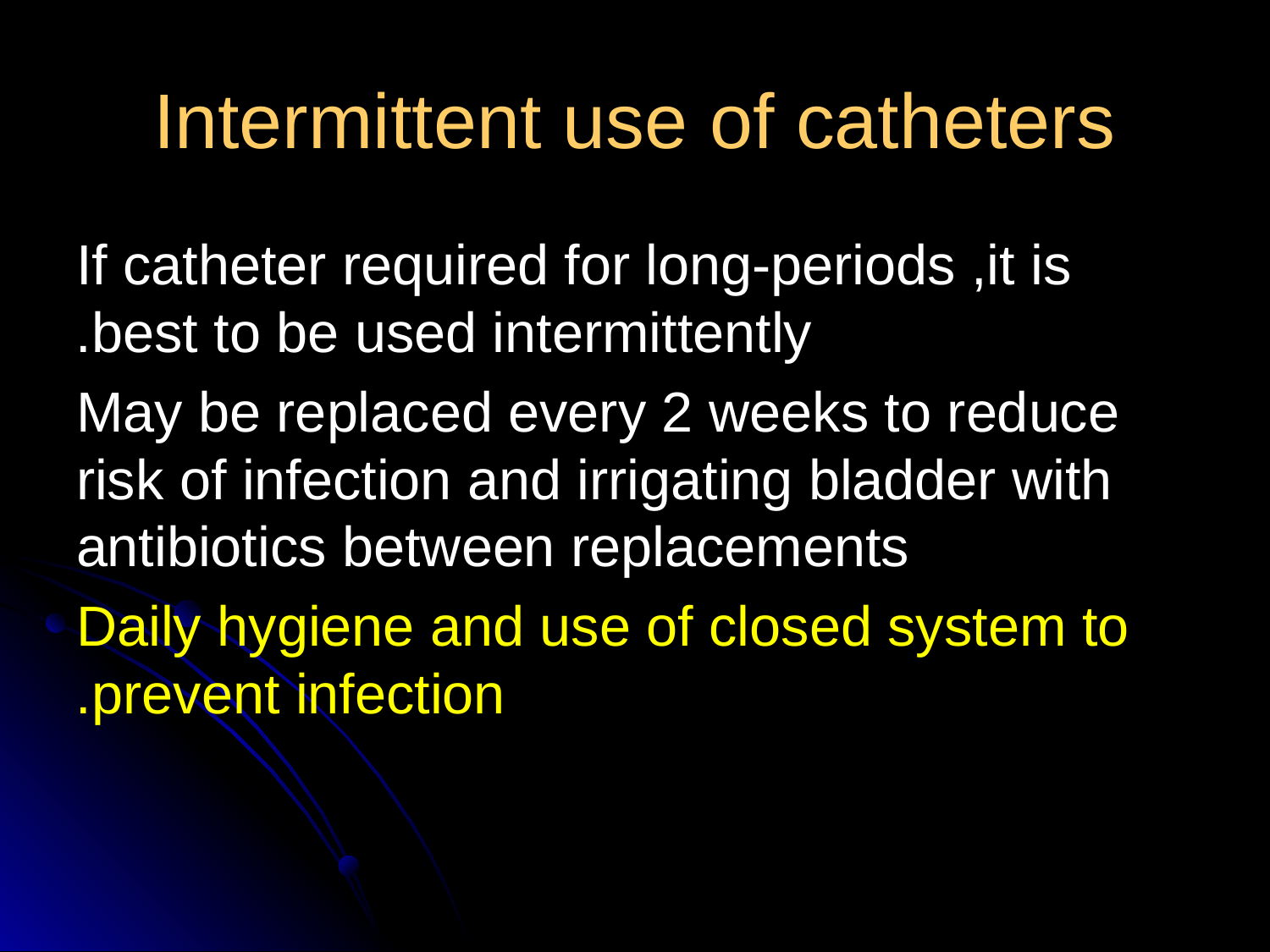

# Intermittent use of catheters
If catheter required for long-periods ,it is best to be used intermittently.
May be replaced every 2 weeks to reduce risk of infection and irrigating bladder with antibiotics between replacements
Daily hygiene and use of closed system to prevent infection.